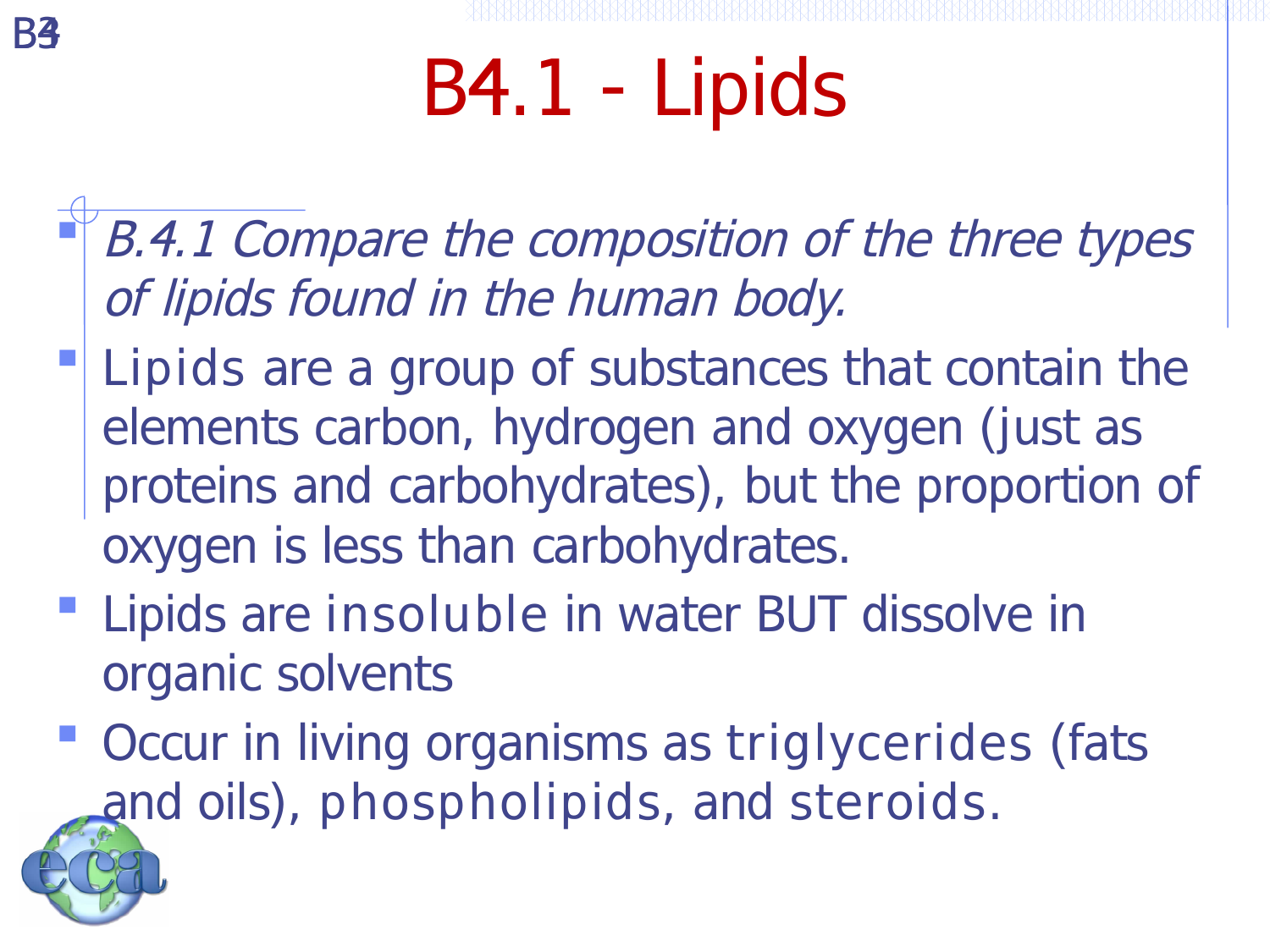

B3
# B4.1 - Lipids
B.4.1 Compare the composition of the three types of lipids found in the human body.
Lipids are a group of substances that contain the elements carbon, hydrogen and oxygen (just as proteins and carbohydrates), but the proportion of oxygen is less than carbohydrates.
Lipids are insoluble in water BUT dissolve in organic solvents
Occur in living organisms as triglycerides (fats and oils), phospholipids, and steroids.